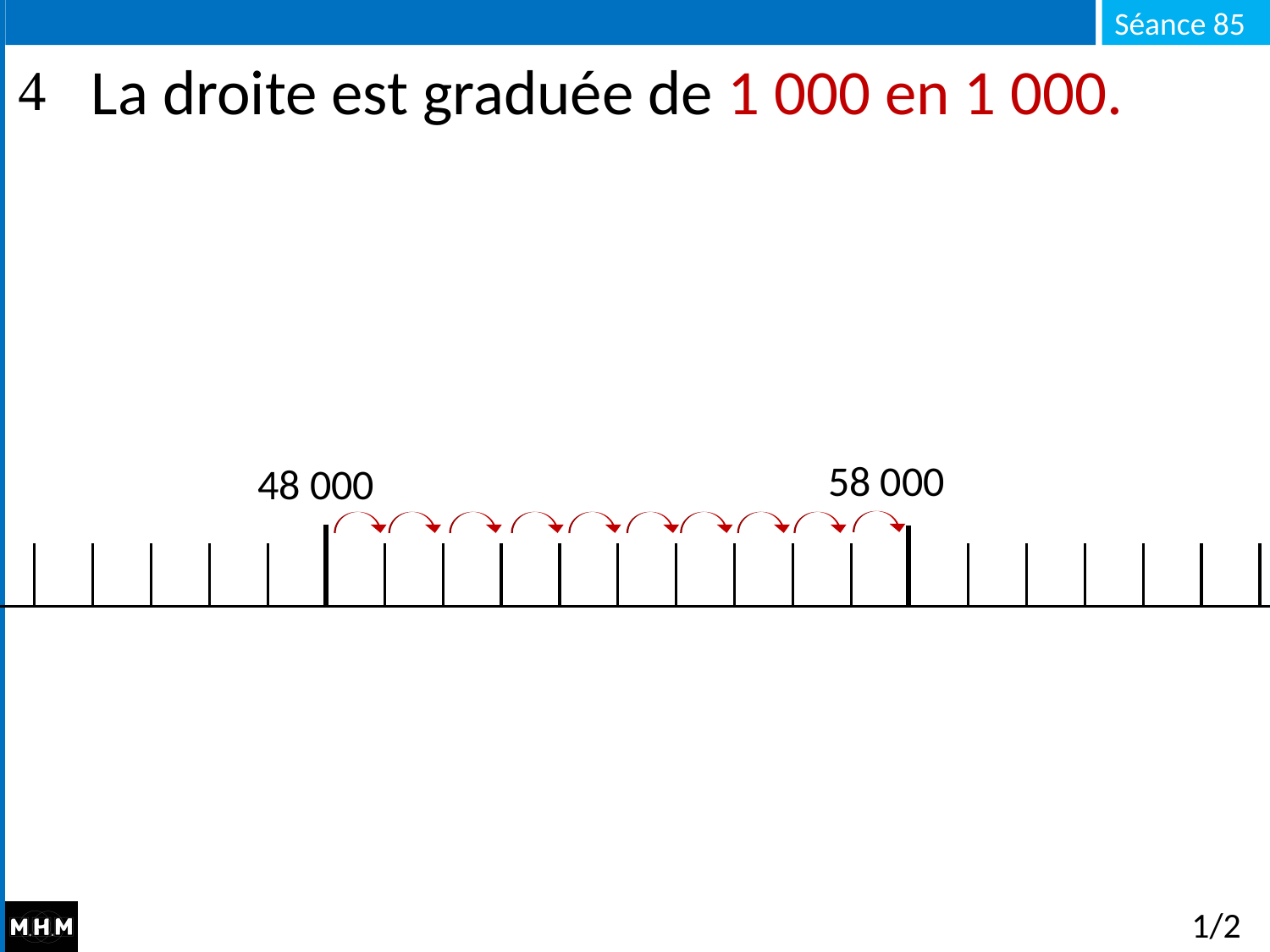

# La droite est graduée de
1 000 en 1 000.
58 000
48 000

1/2